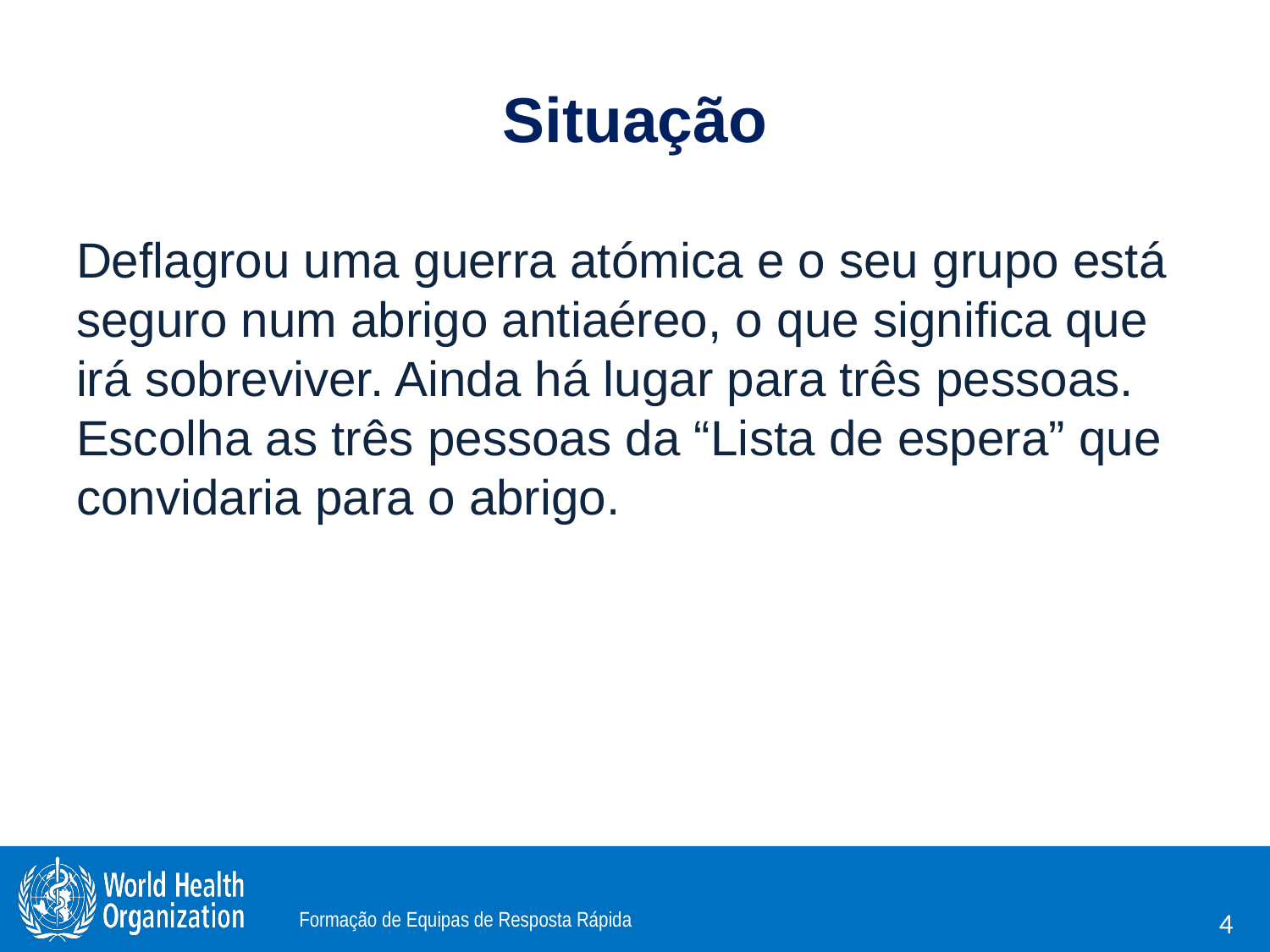

# Situação
Deflagrou uma guerra atómica e o seu grupo está seguro num abrigo antiaéreo, o que significa que irá sobreviver. Ainda há lugar para três pessoas. Escolha as três pessoas da “Lista de espera” que convidaria para o abrigo.